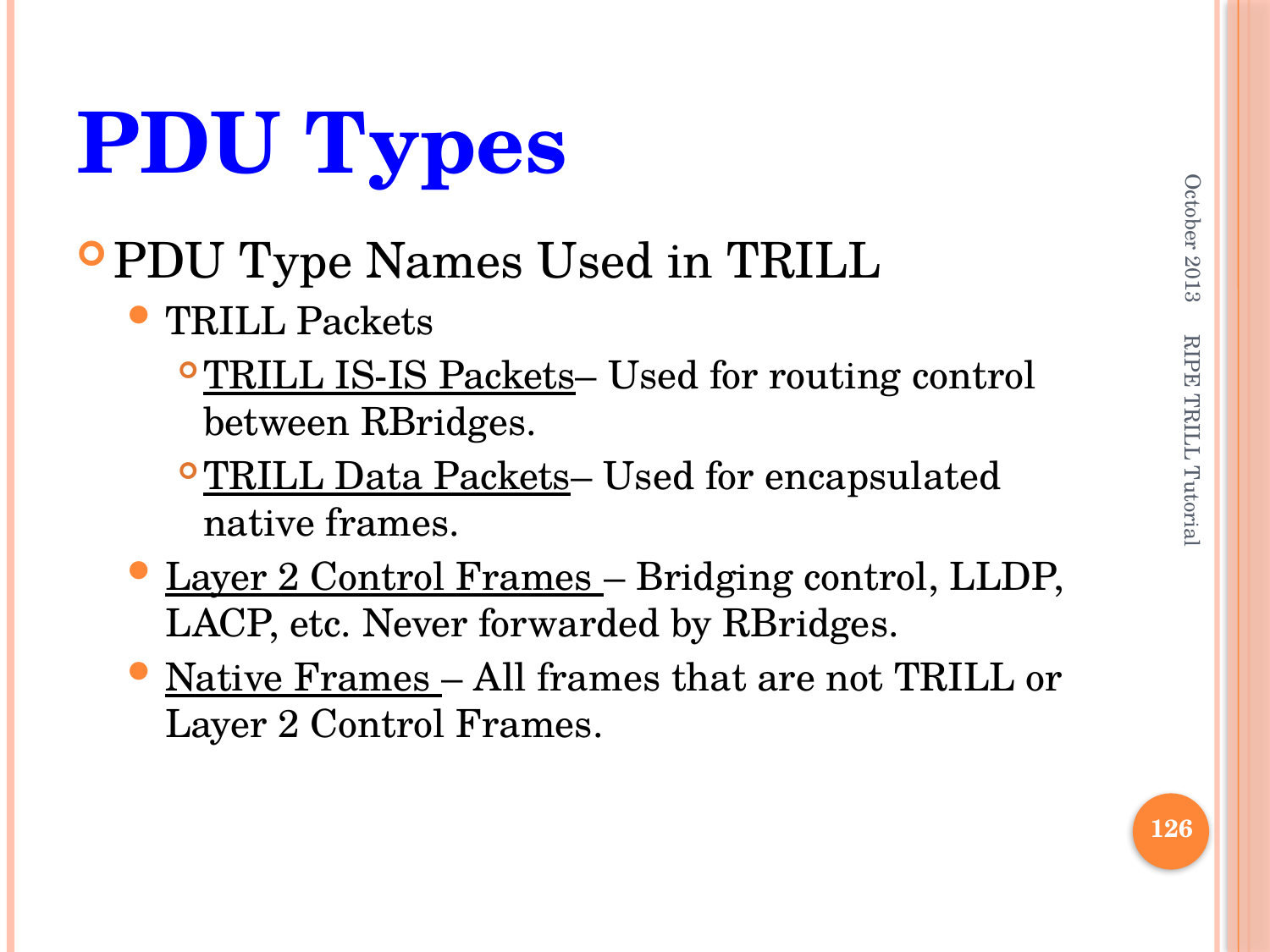

# PDU Types
October 2013
PDU Type Names Used in TRILL
TRILL Packets
TRILL IS-IS Packets– Used for routing control between RBridges.
TRILL Data Packets– Used for encapsulated native frames.
Layer 2 Control Frames – Bridging control, LLDP, LACP, etc. Never forwarded by RBridges.
Native Frames – All frames that are not TRILL or Layer 2 Control Frames.

RIPE TRILL Tutorial
126